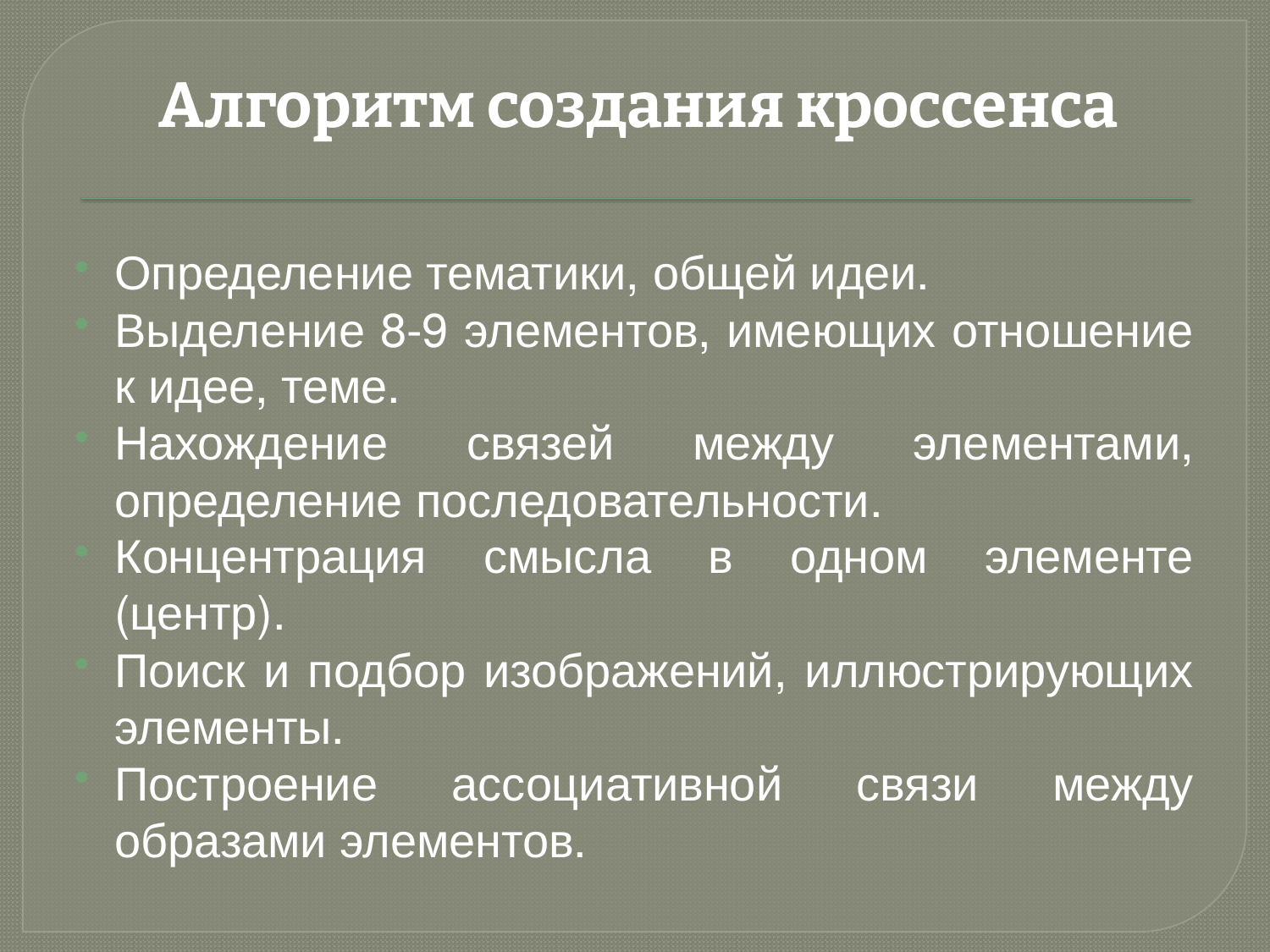

# Алгоритм создания кроссенса
Определение тематики, общей идеи.
Выделение 8-9 элементов, имеющих отношение к идее, теме.
Нахождение связей между элементами, определение последовательности.
Концентрация смысла в одном элементе (центр).
Поиск и подбор изображений, иллюстрирующих элементы.
Построение ассоциативной связи между образами элементов.